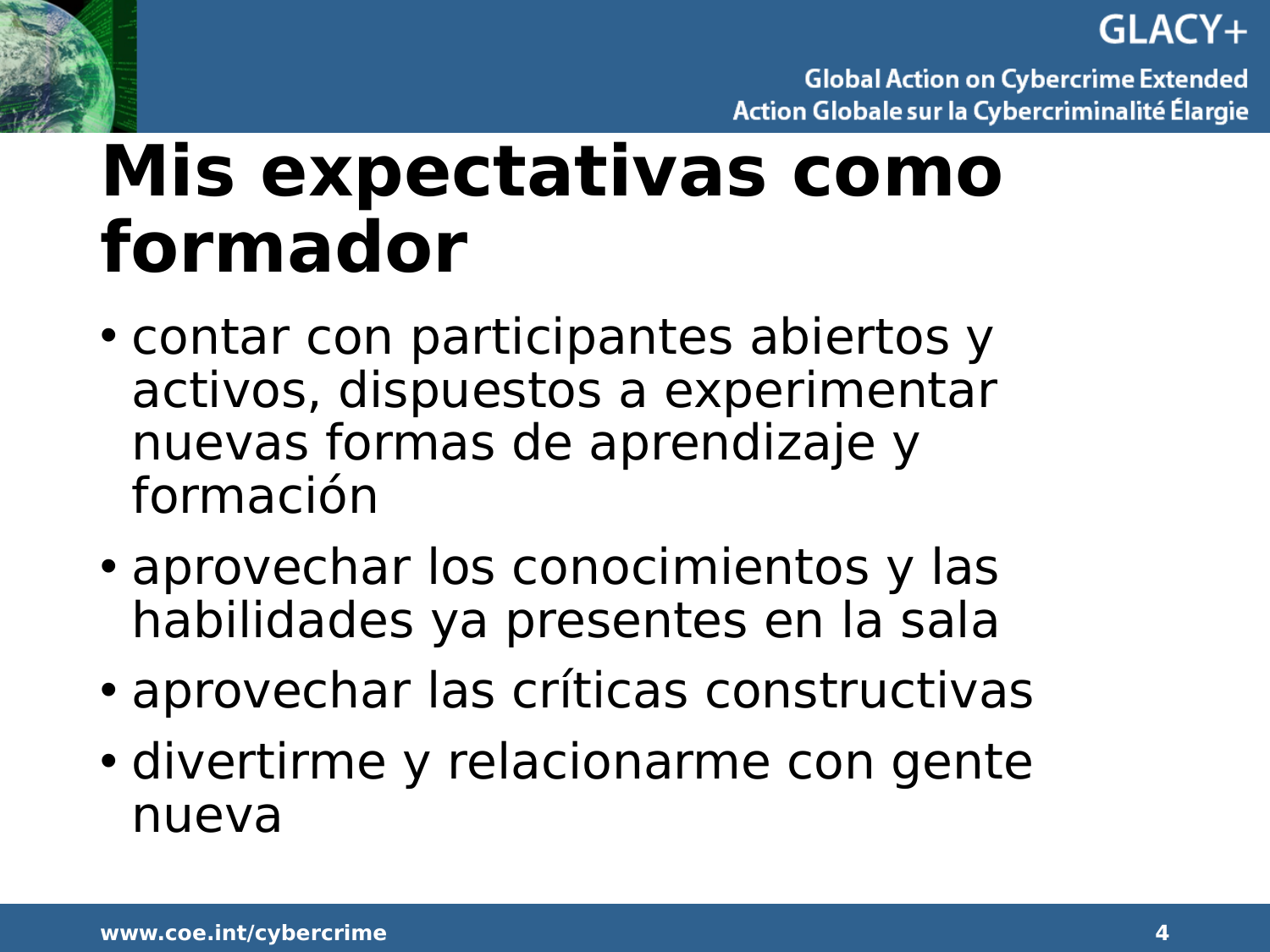

# Mis expectativas como formador
contar con participantes abiertos y activos, dispuestos a experimentar nuevas formas de aprendizaje y formación
aprovechar los conocimientos y las habilidades ya presentes en la sala
aprovechar las críticas constructivas
divertirme y relacionarme con gente nueva

www.coe.int/cybercrime
4